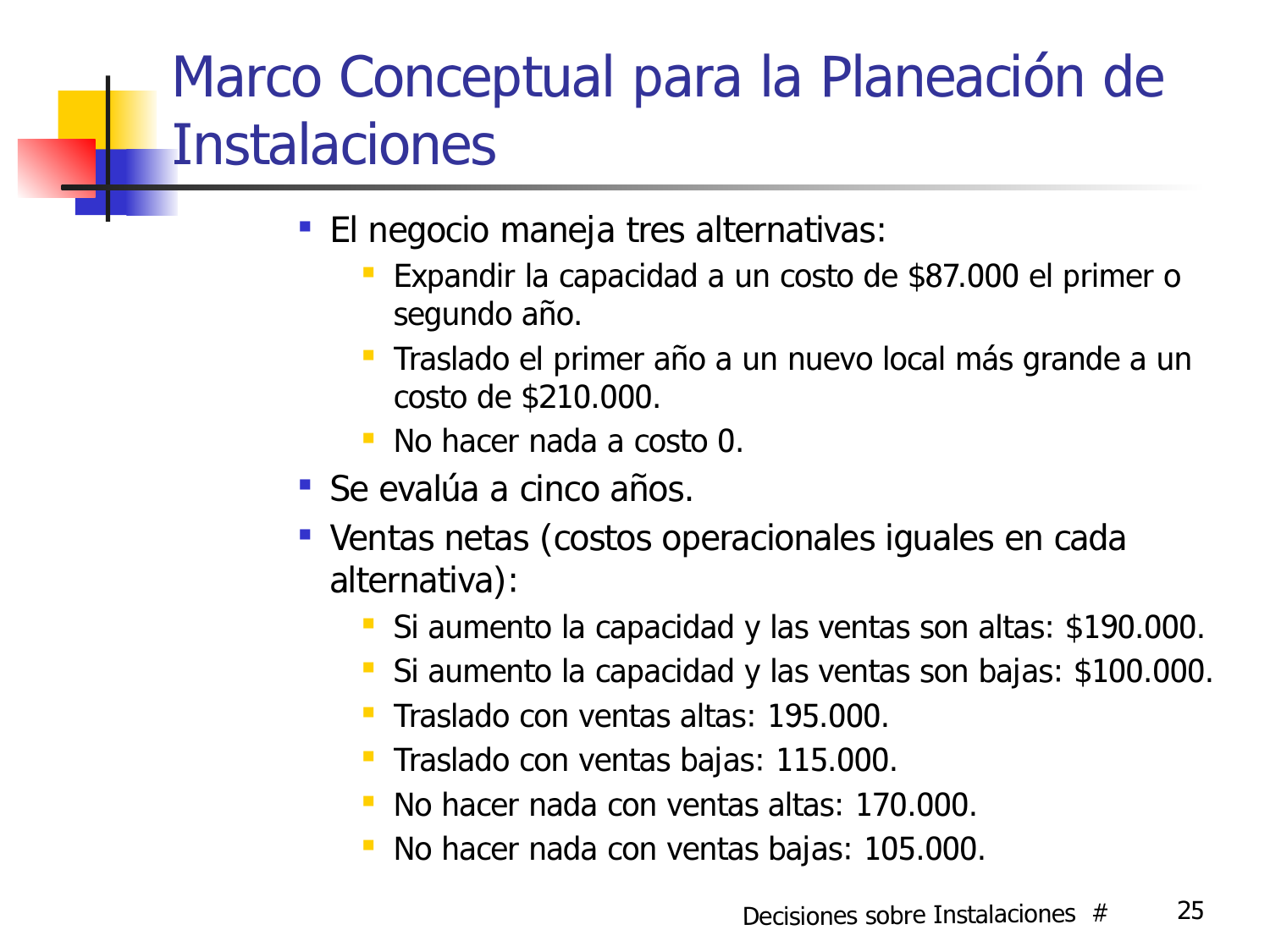

# Marco Conceptual para la Planeación de Instalaciones
El negocio maneja tres alternativas:
Expandir la capacidad a un costo de $87.000 el primer o segundo año.
Traslado el primer año a un nuevo local más grande a un costo de $210.000.
No hacer nada a costo 0.
Se evalúa a cinco años.
Ventas netas (costos operacionales iguales en cada alternativa):
Si aumento la capacidad y las ventas son altas: $190.000.
Si aumento la capacidad y las ventas son bajas: $100.000.
Traslado con ventas altas: 195.000.
Traslado con ventas bajas: 115.000.
No hacer nada con ventas altas: 170.000.
No hacer nada con ventas bajas: 105.000.

25
Decisiones sobre Instalaciones  #